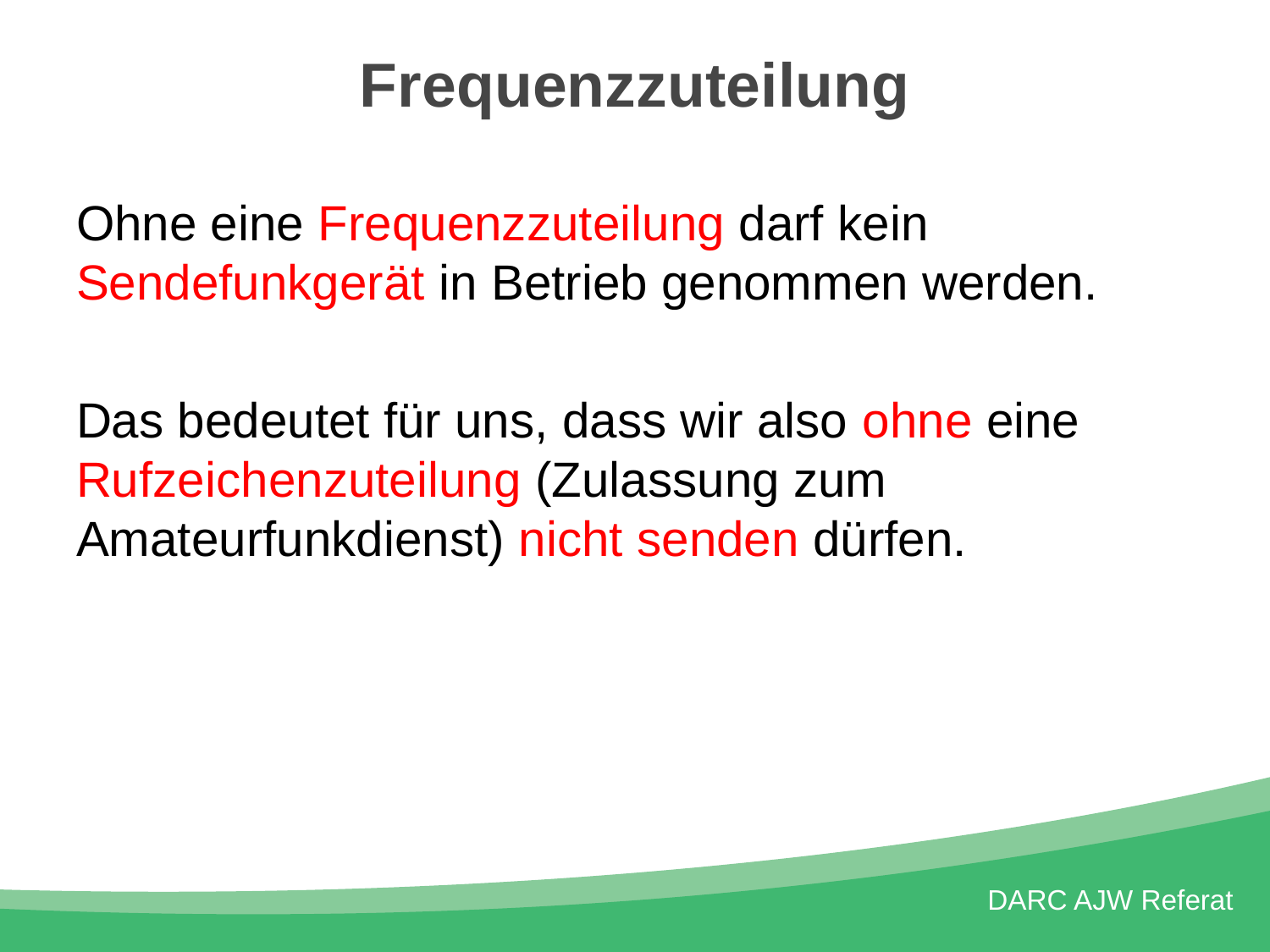

# Frequenzzuteilung

Ohne eine Frequenzzuteilung darf kein Sendefunkgerät in Betrieb genommen werden.

Das bedeutet für uns, dass wir also ohne eine Rufzeichenzuteilung (Zulassung zum Amateurfunkdienst) nicht senden dürfen.